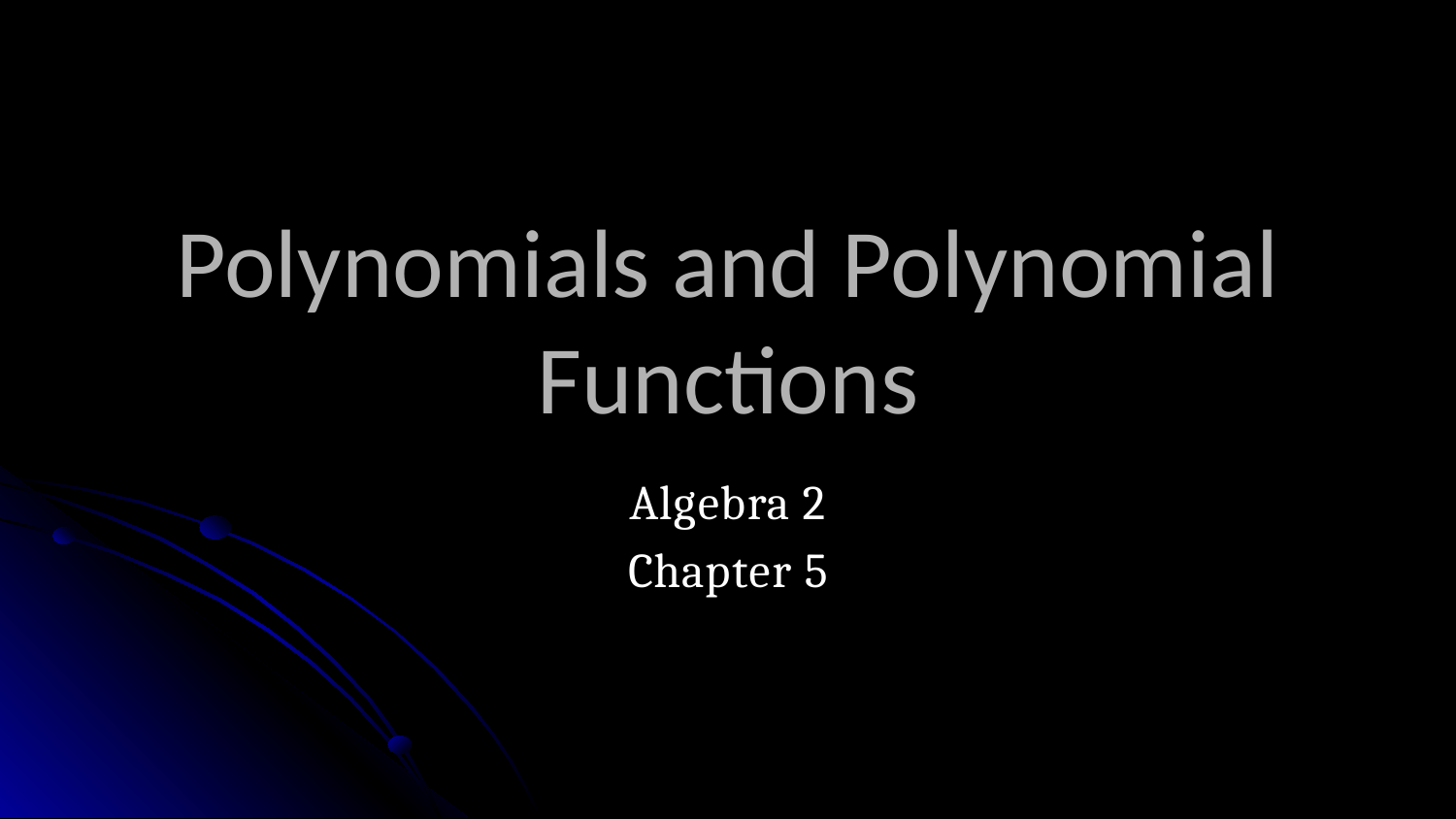

# Polynomials and Polynomial Functions
Algebra 2
Chapter 5